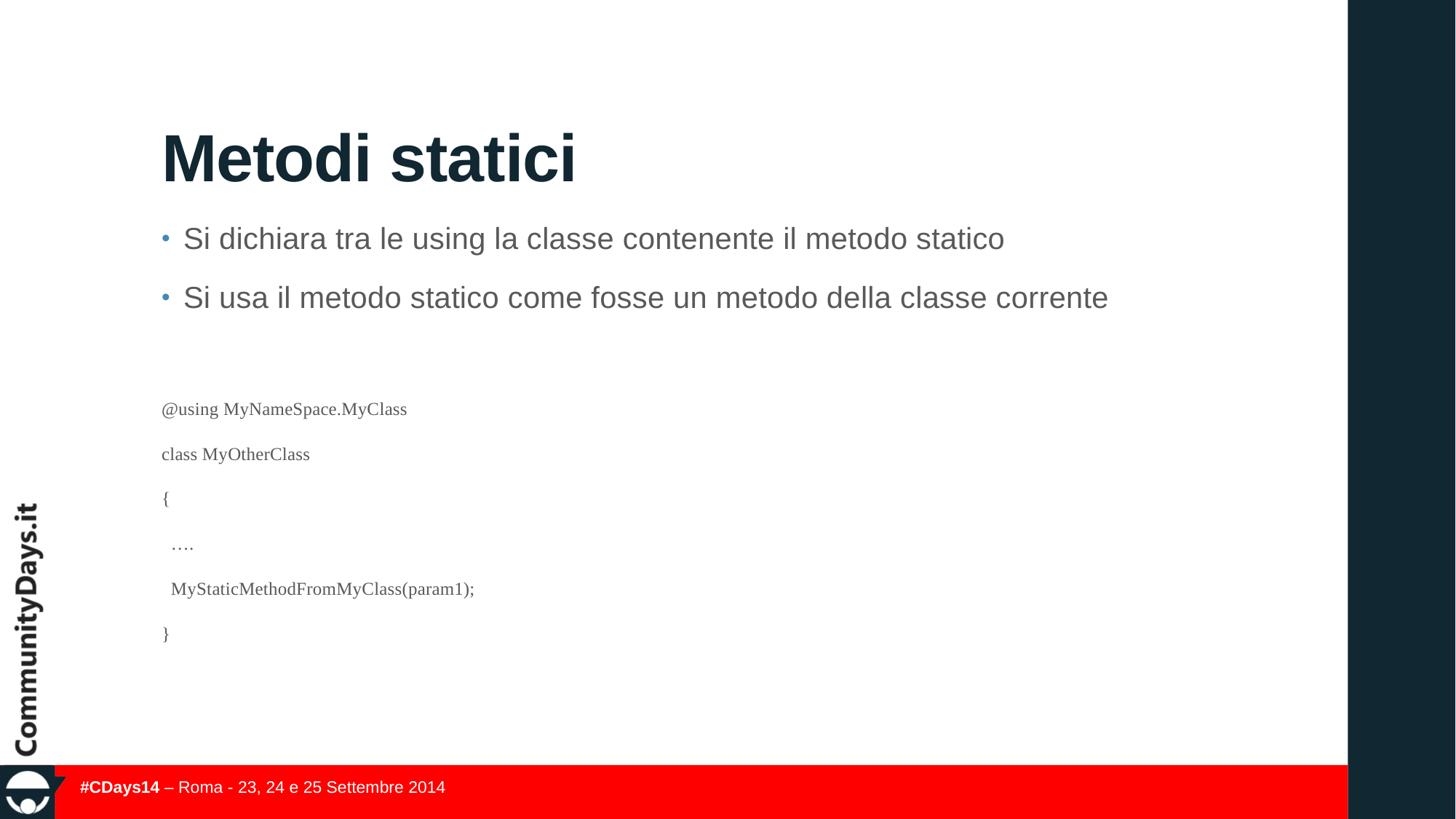

# Metodi statici
Si dichiara tra le using la classe contenente il metodo statico
Si usa il metodo statico come fosse un metodo della classe corrente

@using MyNameSpace.MyClass
class MyOtherClass
{
  ….
  MyStaticMethodFromMyClass(param1);
}